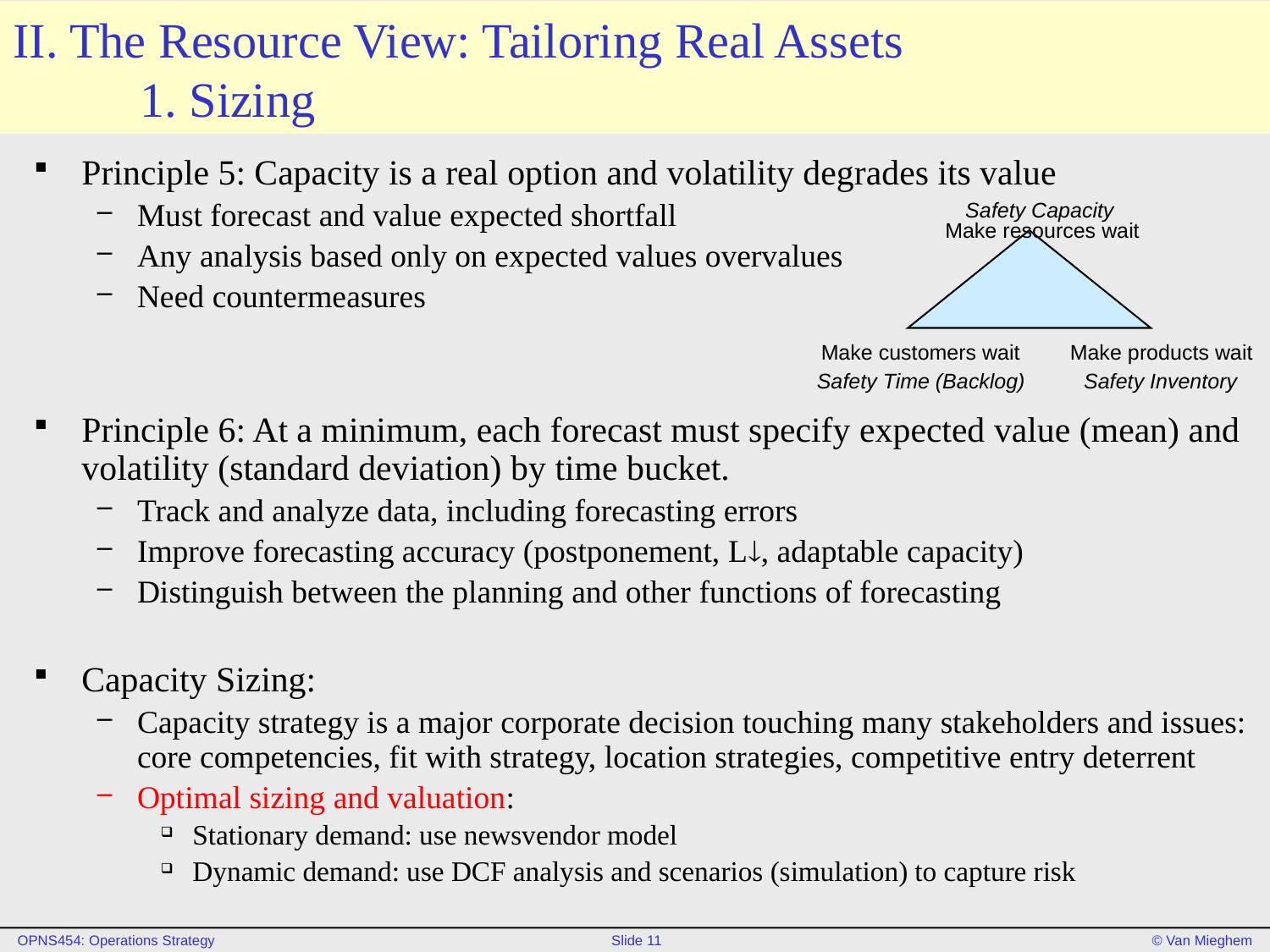

# II. The Resource View: Tailoring Real Assets 1. Sizing
Principle 5: Capacity is a real option and volatility degrades its value
Must forecast and value expected shortfall
Any analysis based only on expected values overvalues
Need countermeasures

Principle 6: At a minimum, each forecast must specify expected value (mean) and volatility (standard deviation) by time bucket.
Track and analyze data, including forecasting errors
Improve forecasting accuracy (postponement, L↓, adaptable capacity)
Distinguish between the planning and other functions of forecasting

Capacity Sizing:
Capacity strategy is a major corporate decision touching many stakeholders and issues: core competencies, fit with strategy, location strategies, competitive entry deterrent
Optimal sizing and valuation:
Stationary demand: use newsvendor model
Dynamic demand: use DCF analysis and scenarios (simulation) to capture risk
Safety Capacity
Make resources wait

Make customers wait
Make products wait
Safety Time (Backlog)
Safety Inventory